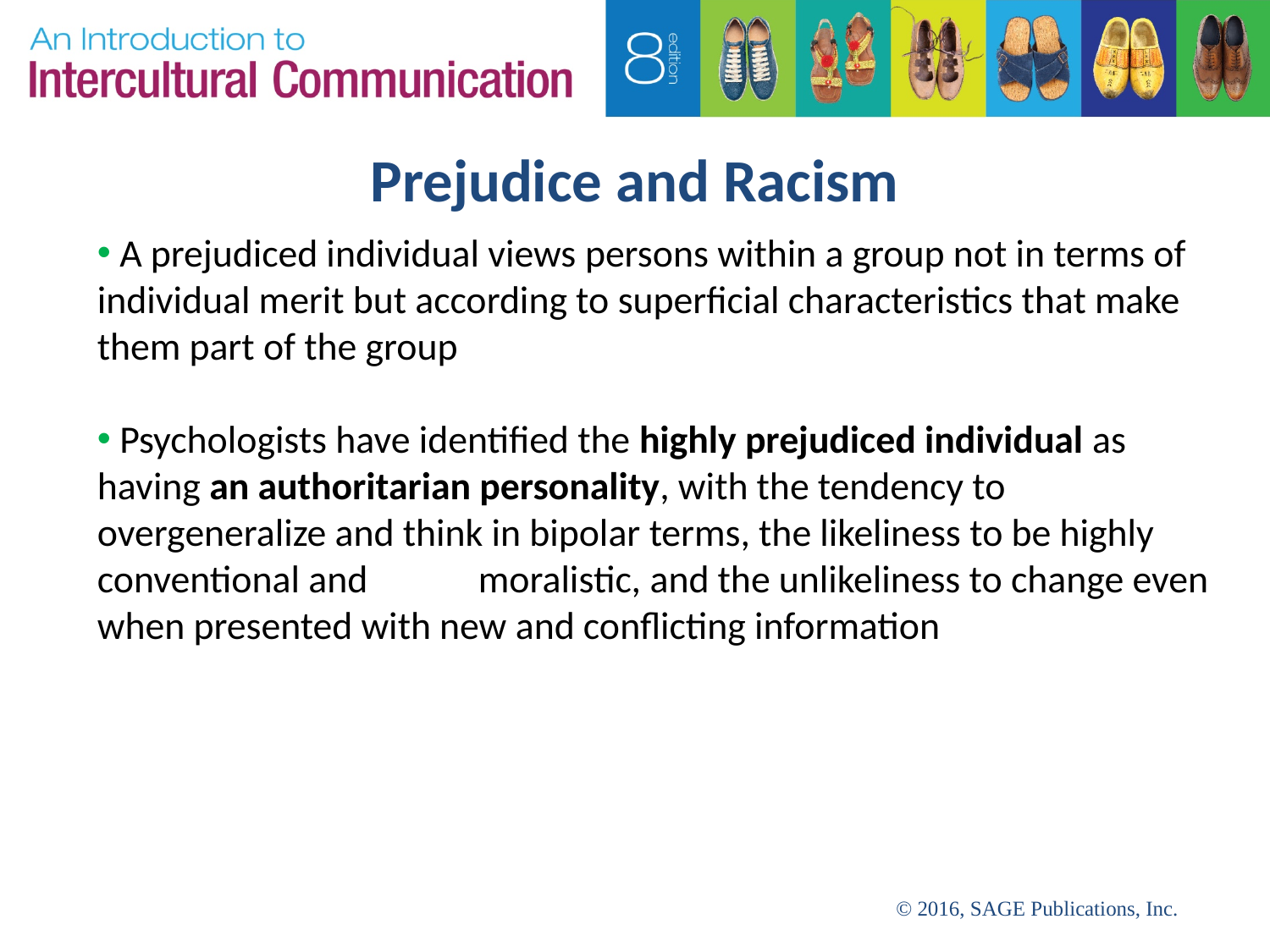

# Prejudice and Racism
 A prejudiced individual views persons within a group not in terms of individual merit but according to superficial characteristics that make them part of the group

 Psychologists have identified the highly prejudiced individual as having an authoritarian personality, with the tendency to overgeneralize and think in bipolar terms, the likeliness to be highly conventional and 	moralistic, and the unlikeliness to change even when presented with new and conflicting information

© 2016, SAGE Publications, Inc.